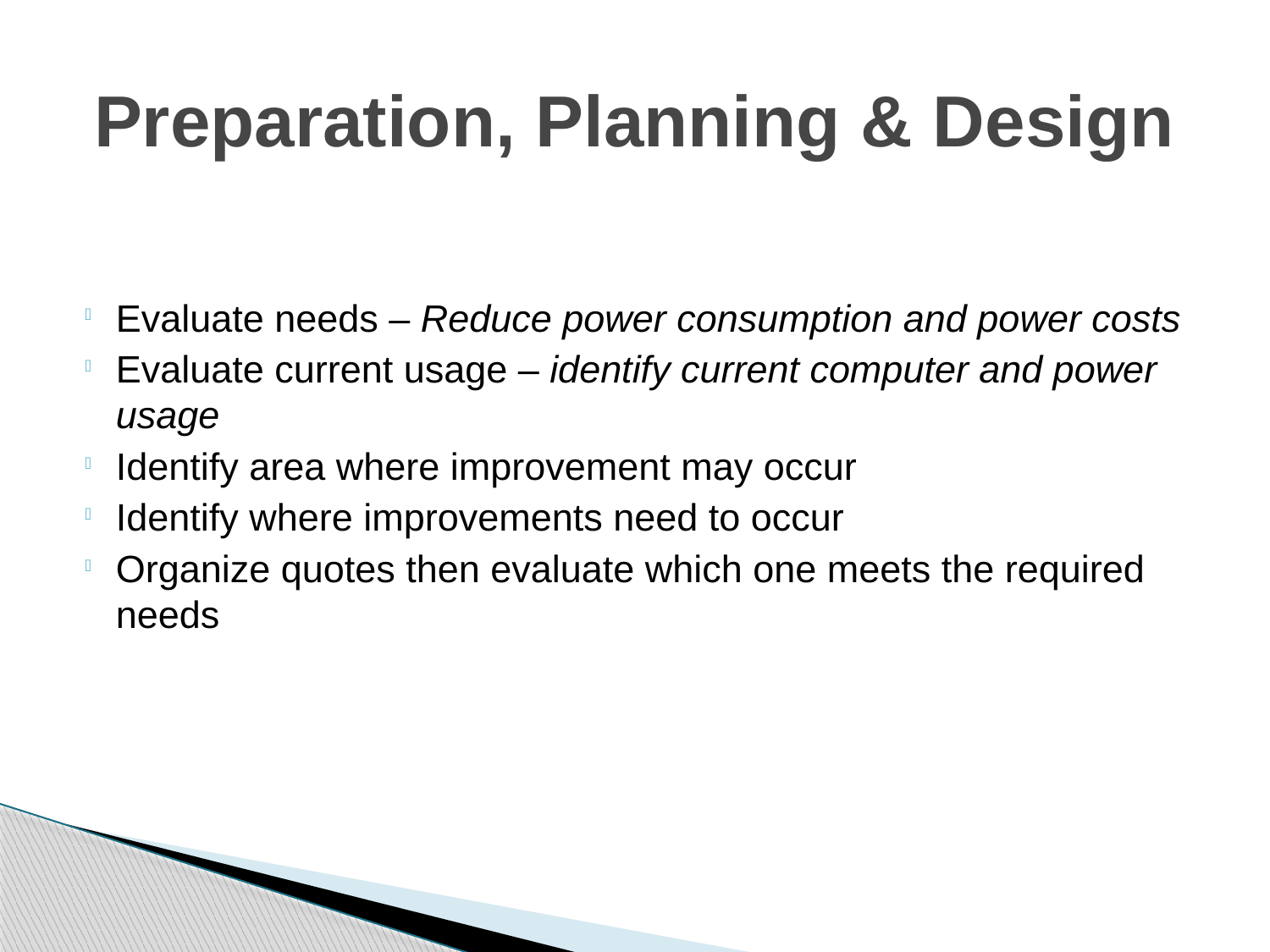

# Preparation, Planning & Design
Evaluate needs – Reduce power consumption and power costs
Evaluate current usage – identify current computer and power usage
Identify area where improvement may occur
Identify where improvements need to occur
Organize quotes then evaluate which one meets the required needs